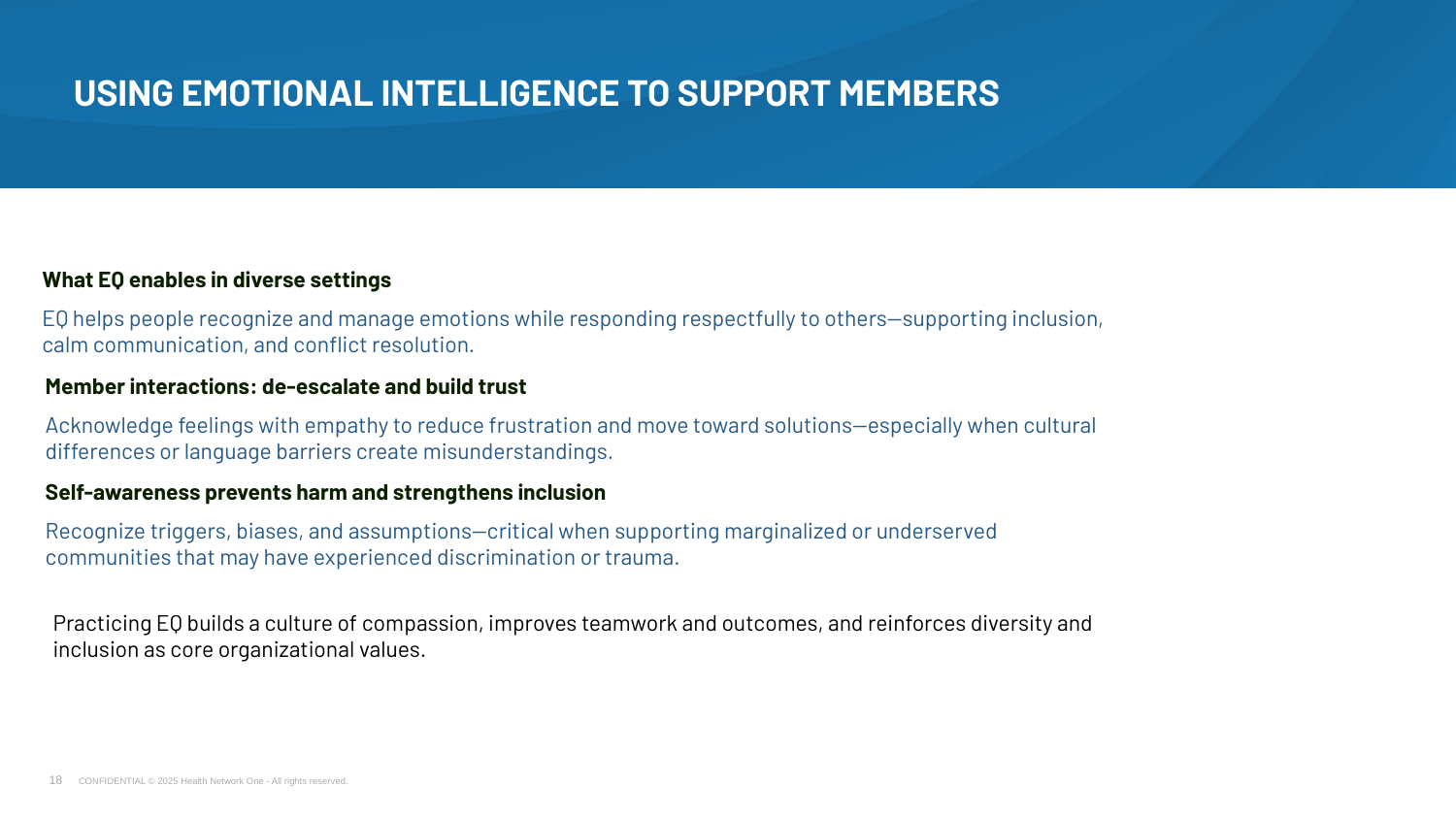

Using Emotional Intelligence to Support Members
What EQ enables in diverse settings
EQ helps people recognize and manage emotions while responding respectfully to others—supporting inclusion, calm communication, and conflict resolution.
Member interactions: de-escalate and build trust
Acknowledge feelings with empathy to reduce frustration and move toward solutions—especially when cultural differences or language barriers create misunderstandings.
Self-awareness prevents harm and strengthens inclusion
Recognize triggers, biases, and assumptions—critical when supporting marginalized or underserved communities that may have experienced discrimination or trauma.
Practicing EQ builds a culture of compassion, improves teamwork and outcomes, and reinforces diversity and inclusion as core organizational values.
18